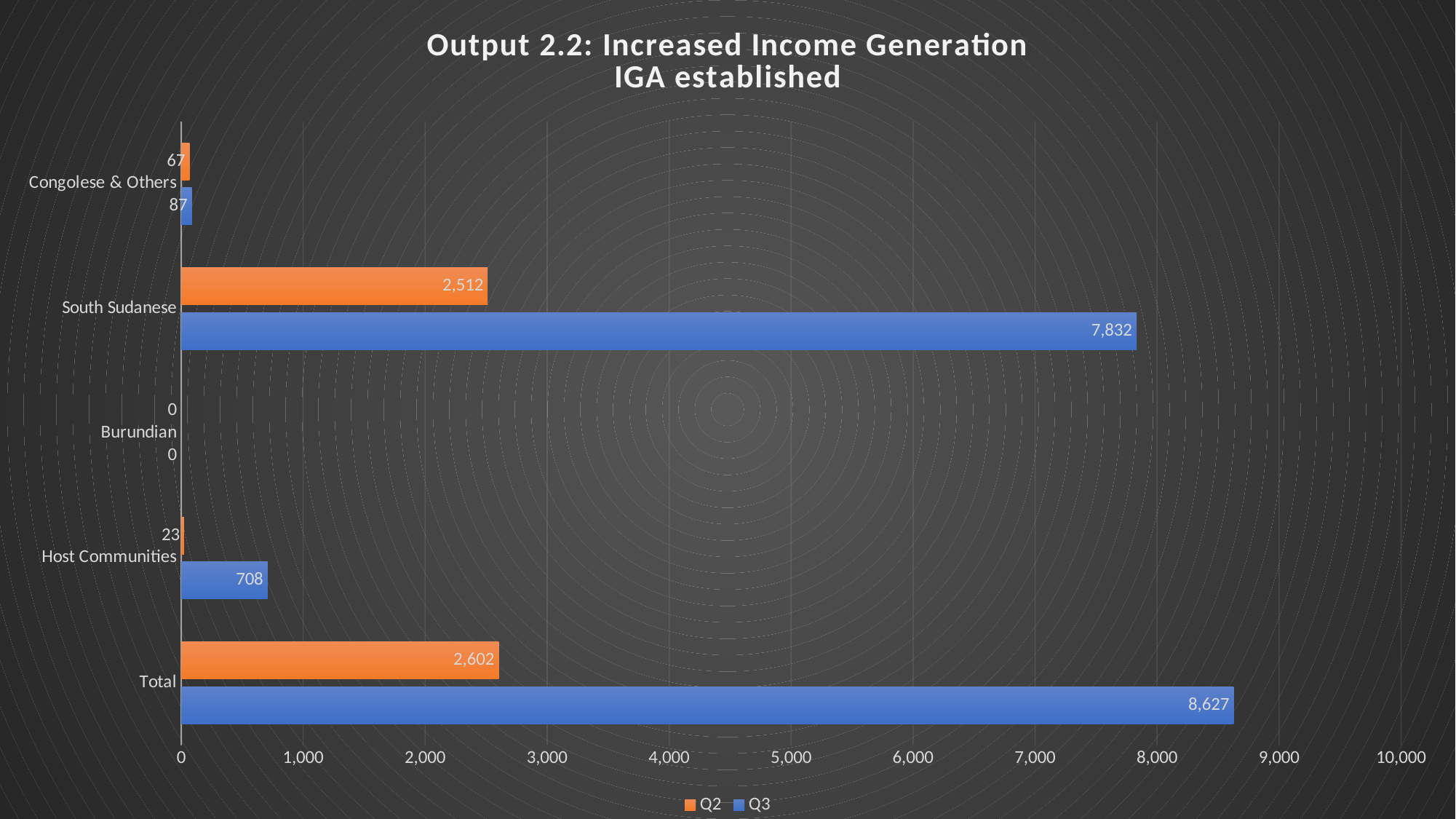

### Chart: Output 2.2: Increased Income Generation
IGA established

| Category | Q3 | Q2 |
|---|---|---|
| Total | 8627.0 | 2602.0 |
| Host Communities | 708.0 | 23.0 |
| Burundian | 0.0 | 0.0 |
| South Sudanese | 7832.0 | 2512.0 |
| Congolese & Others | 87.0 | 67.0 |
#